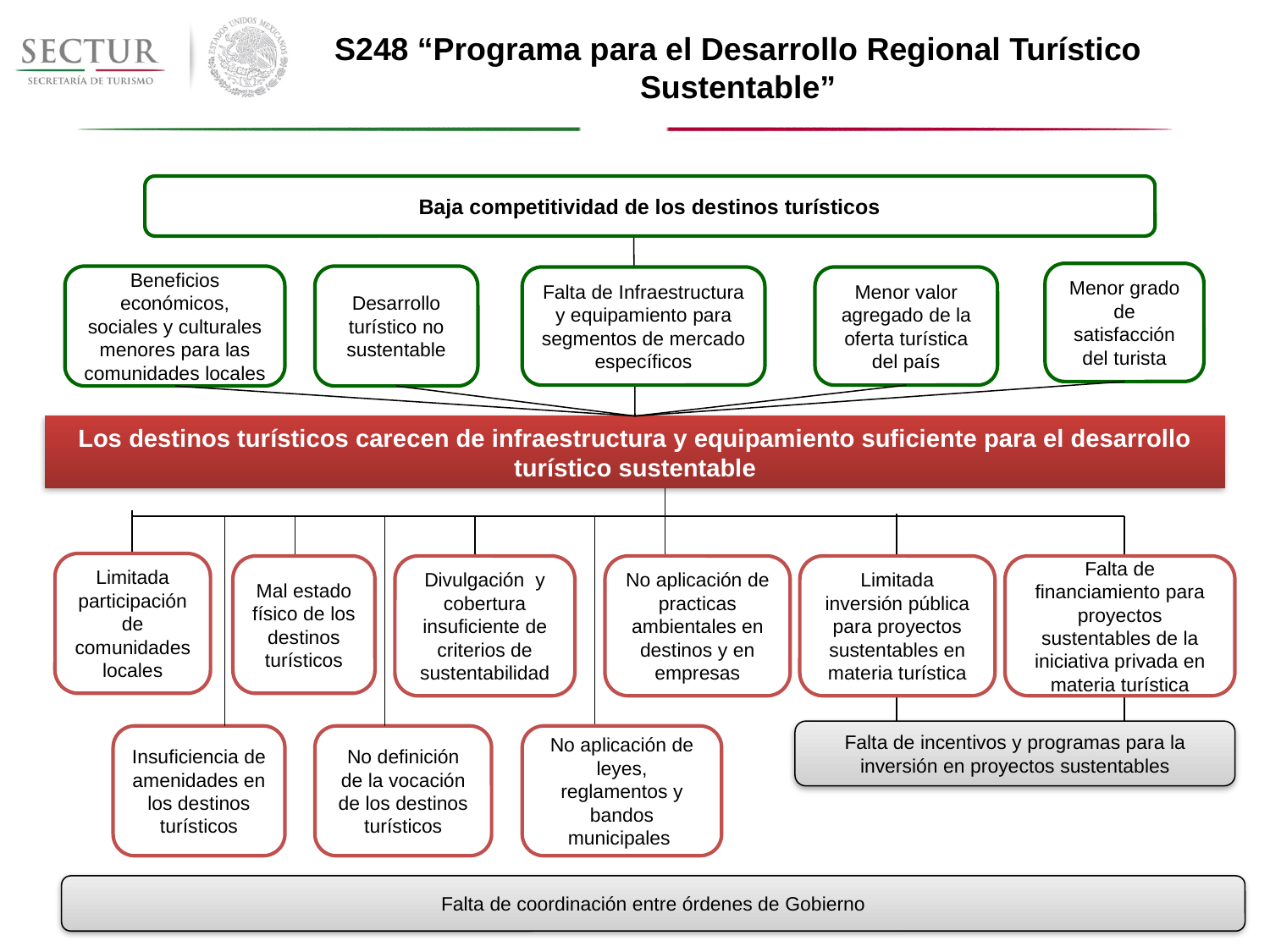

# S248 “Programa para el Desarrollo Regional Turístico Sustentable”
Baja competitividad de los destinos turísticos
Menor grado de satisfacción del turista
Beneficios económicos, sociales y culturales menores para las comunidades locales
Desarrollo turístico no sustentable
Falta de Infraestructura y equipamiento para segmentos de mercado específicos
Menor valor agregado de la oferta turística del país
Los destinos turísticos carecen de infraestructura y equipamiento suficiente para el desarrollo turístico sustentable
Limitada participación de comunidades locales
Mal estado físico de los destinos turísticos
Divulgación  y cobertura insuficiente de criterios de sustentabilidad
No aplicación de practicas ambientales en destinos y en empresas
Limitada inversión pública para proyectos sustentables en materia turística
Falta de financiamiento para proyectos sustentables de la iniciativa privada en materia turística
Falta de incentivos y programas para la inversión en proyectos sustentables
Insuficiencia de amenidades en los destinos turísticos
No definición de la vocación de los destinos turísticos
No aplicación de leyes, reglamentos y bandos municipales
Falta de coordinación entre órdenes de Gobierno